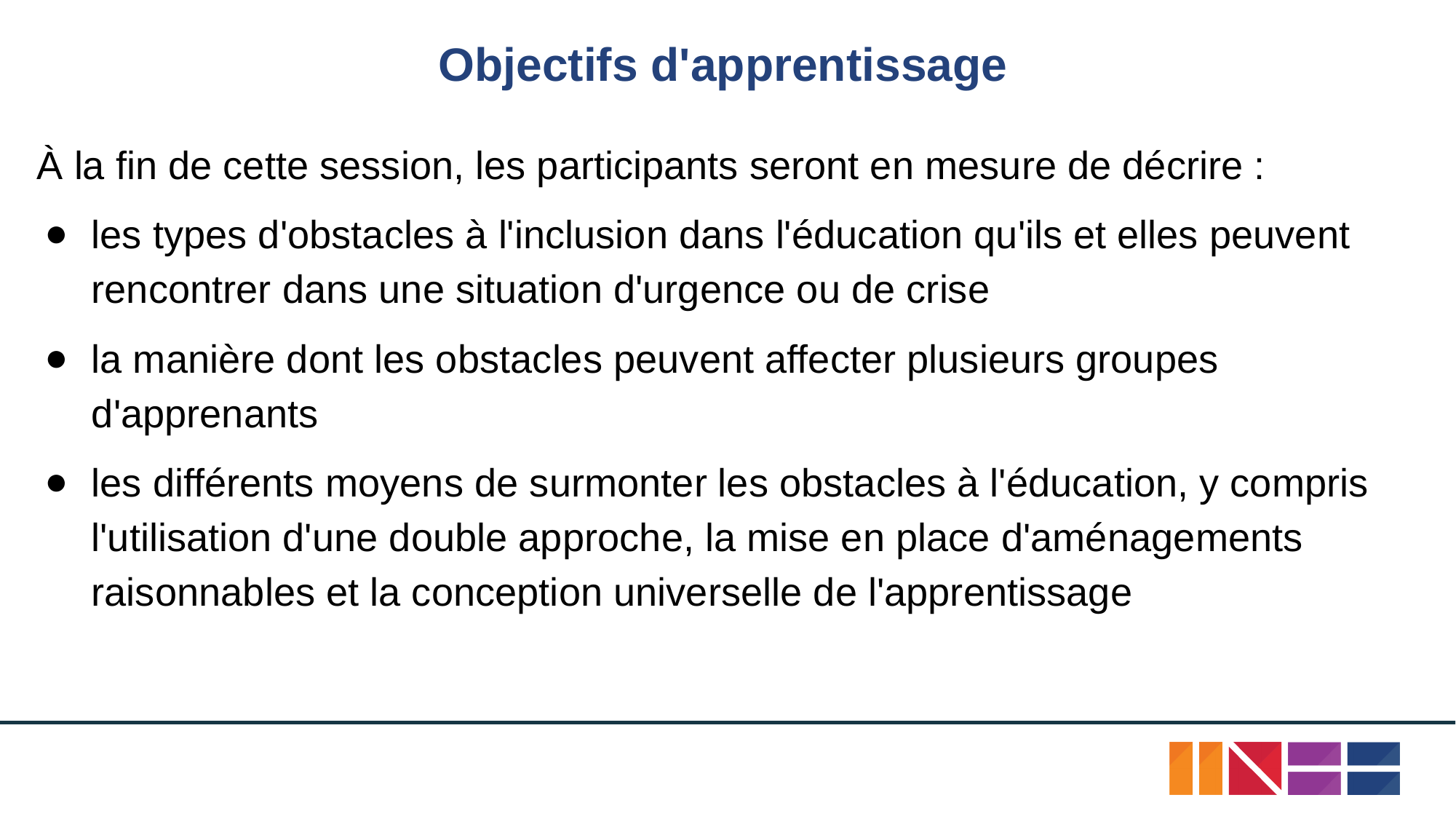

# Objectifs d'apprentissage

À la fin de cette session, les participants seront en mesure de décrire :
les types d'obstacles à l'inclusion dans l'éducation qu'ils et elles peuvent rencontrer dans une situation d'urgence ou de crise
la manière dont les obstacles peuvent affecter plusieurs groupes d'apprenants
les différents moyens de surmonter les obstacles à l'éducation, y compris l'utilisation d'une double approche, la mise en place d'aménagements raisonnables et la conception universelle de l'apprentissage